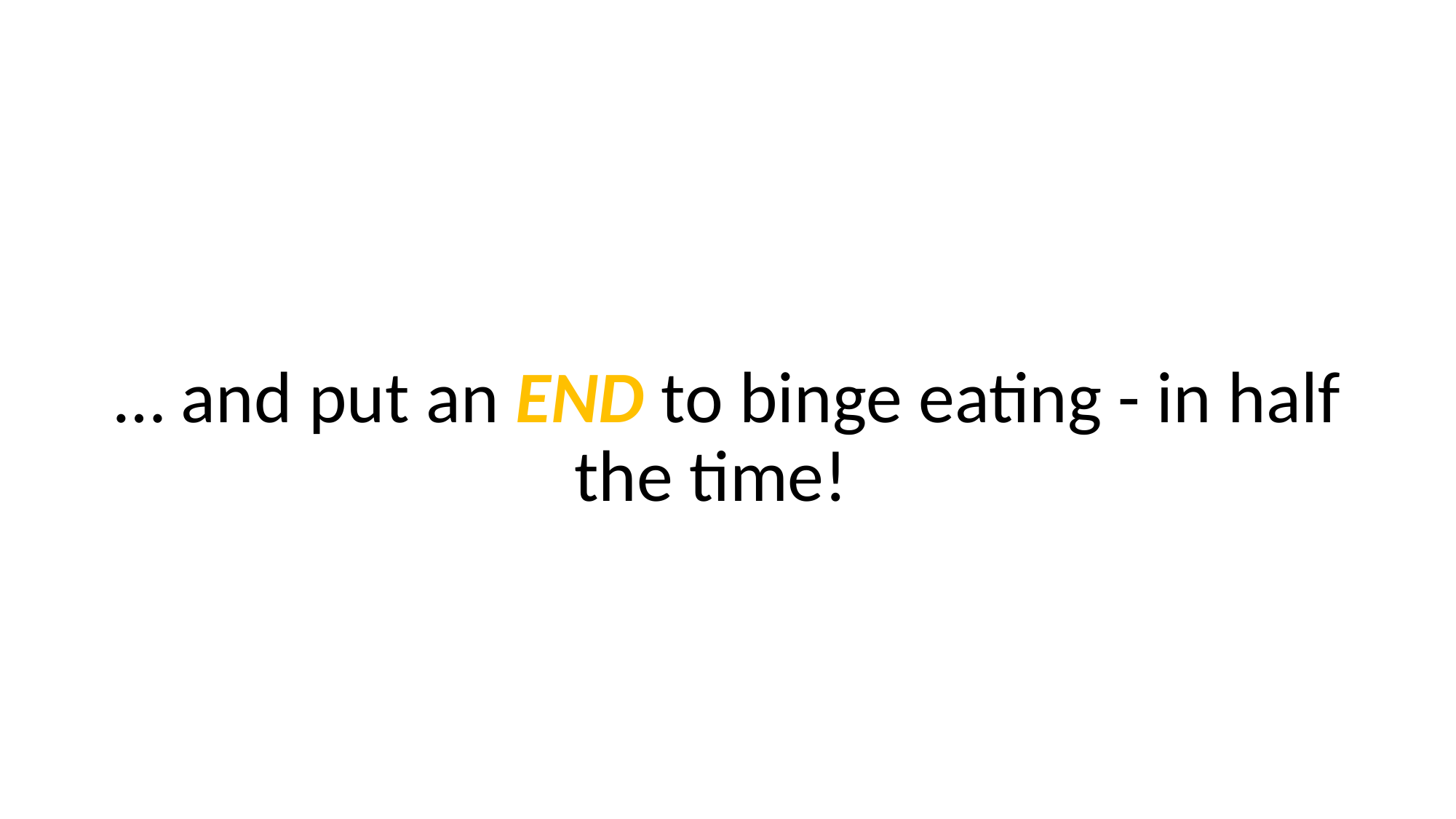

… and put an END to binge eating - in half the time!